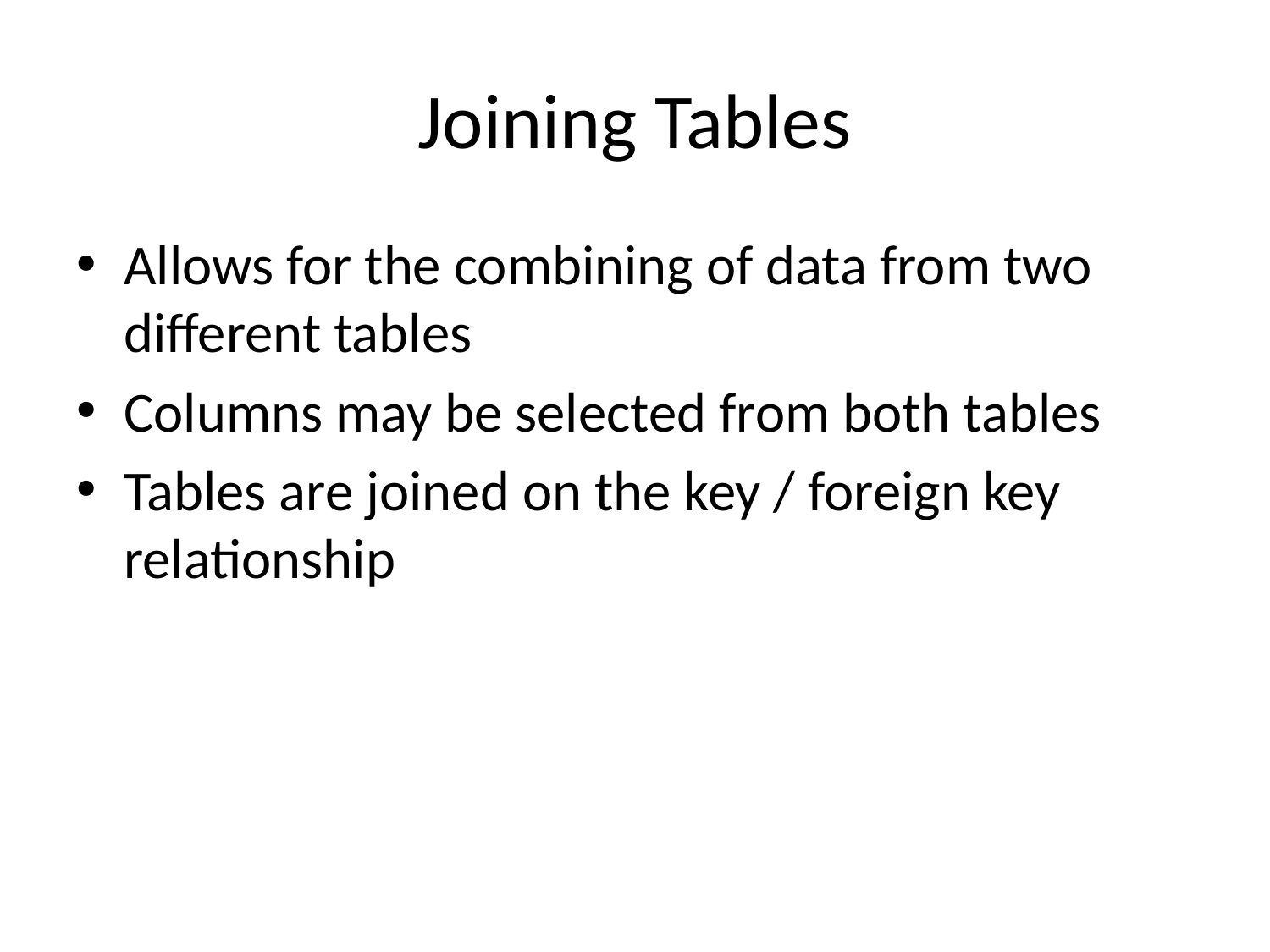

# Joining Tables
Allows for the combining of data from two different tables
Columns may be selected from both tables
Tables are joined on the key / foreign key relationship